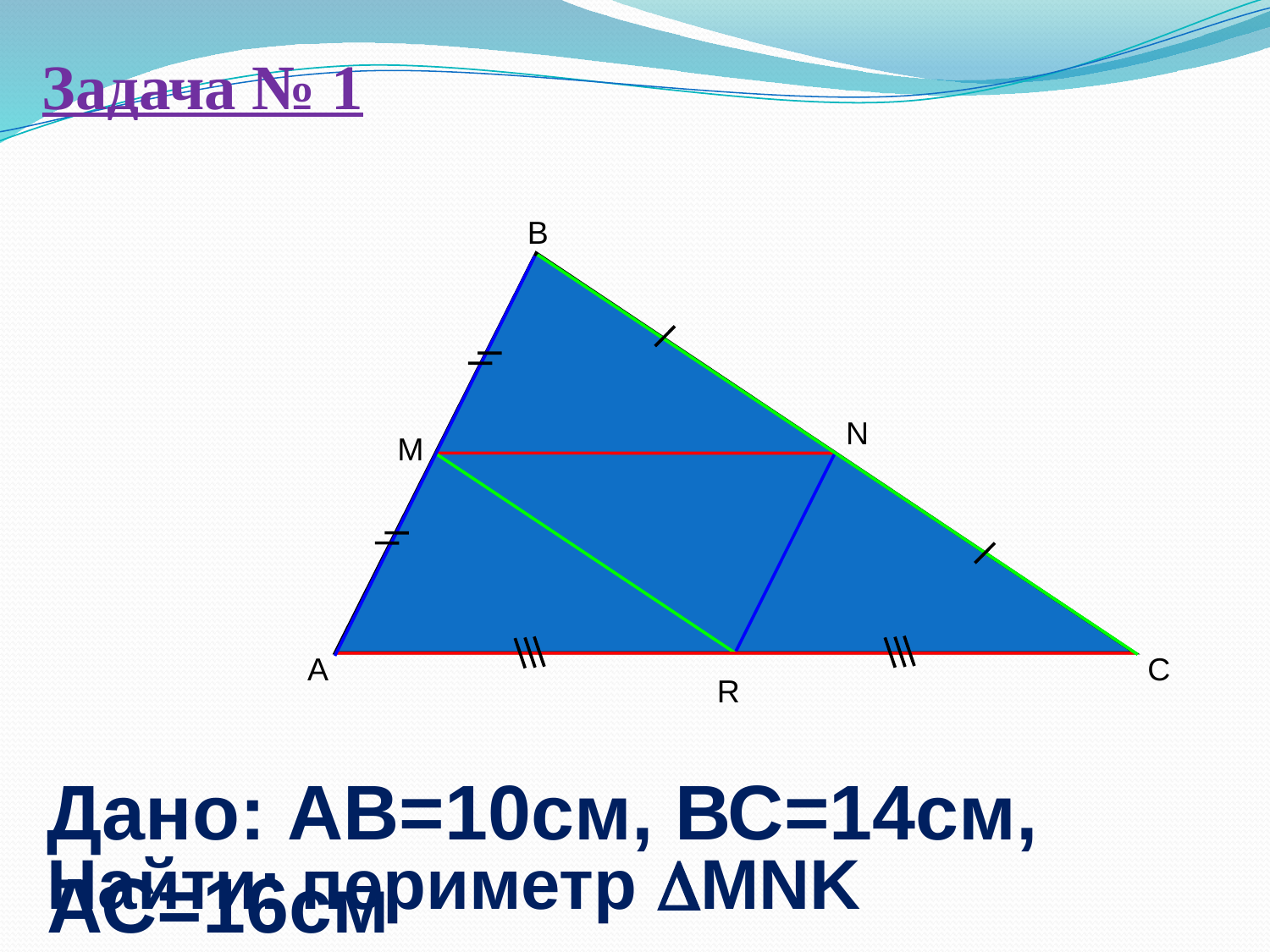

Задача № 1
B

N
M

A
C

R
Дано: AB=10cм, ВС=14см, АС=16см
Найти: периметр ΔMNK